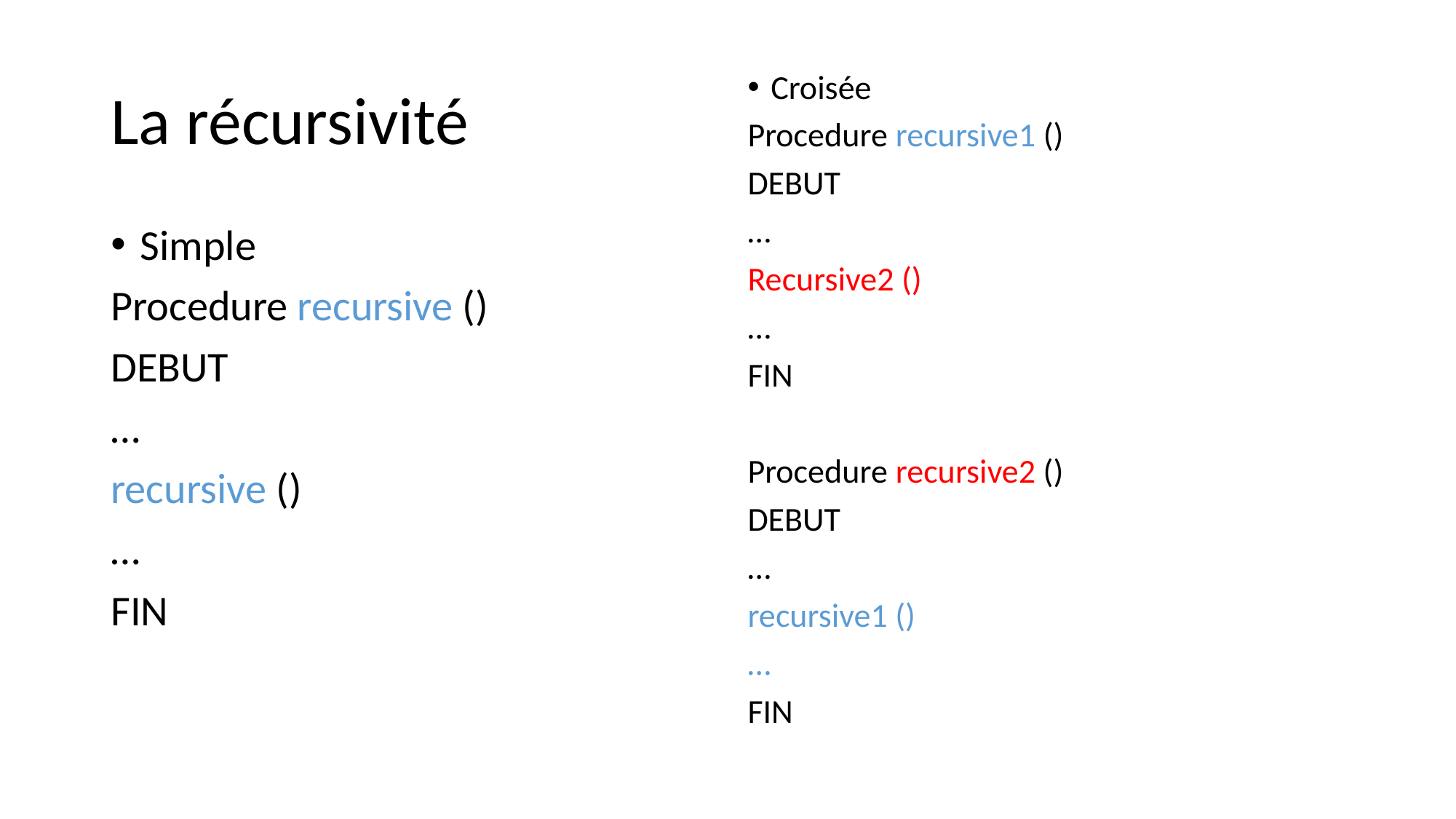

# La récursivité
Croisée
Procedure recursive1 ()
DEBUT
…
Recursive2 ()
…
FIN

Procedure recursive2 ()
DEBUT
…
recursive1 ()
…
FIN

Simple
Procedure recursive ()
DEBUT
…
recursive ()
…
FIN